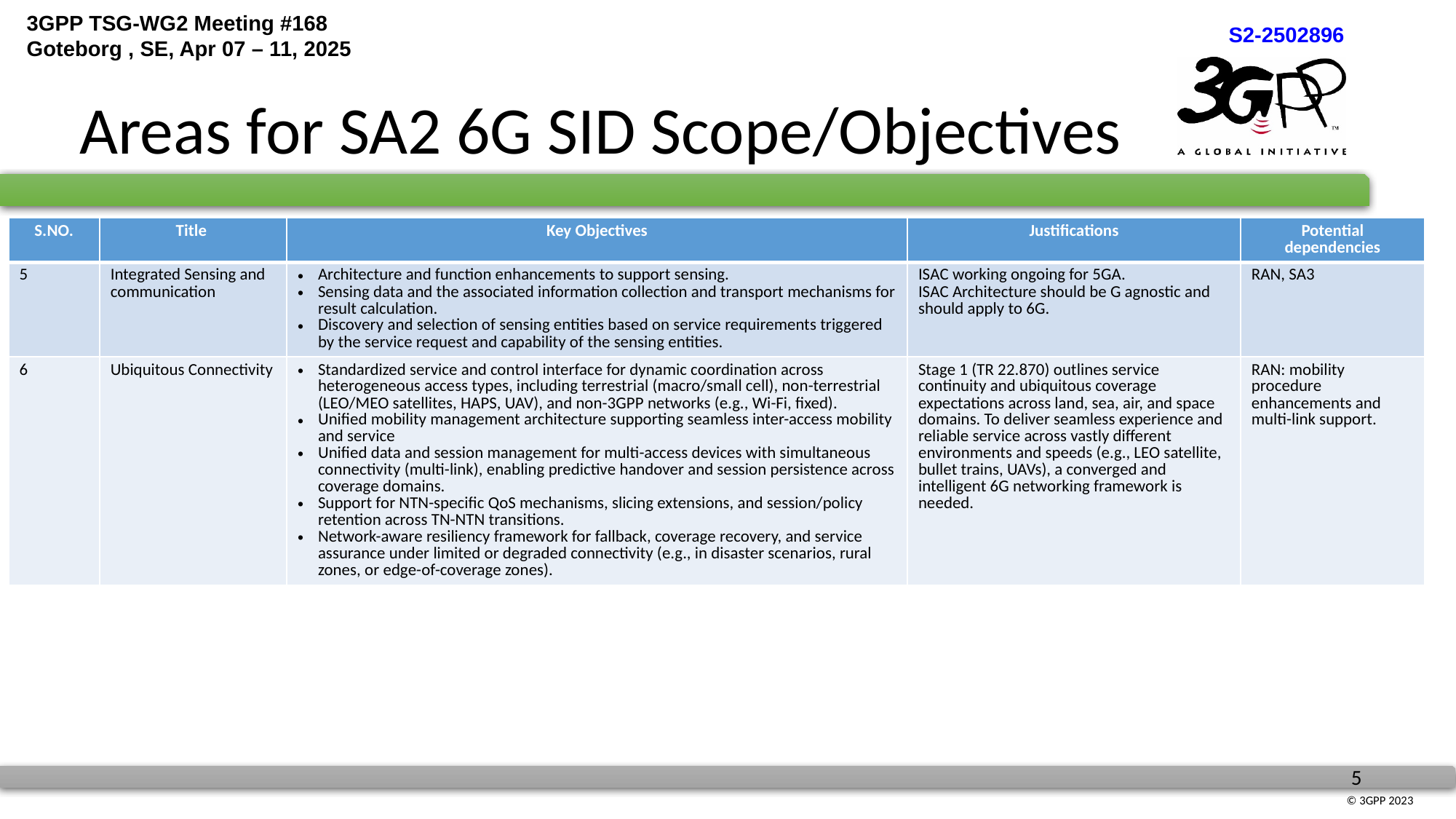

# Areas for SA2 6G SID Scope/Objectives
| S.NO. | Title | Key Objectives | Justifications | Potential dependencies |
| --- | --- | --- | --- | --- |
| 5 | Integrated Sensing and communication | Architecture and function enhancements to support sensing. Sensing data and the associated information collection and transport mechanisms for result calculation. Discovery and selection of sensing entities based on service requirements triggered by the service request and capability of the sensing entities. | ISAC working ongoing for 5GA. ISAC Architecture should be G agnostic and should apply to 6G. | RAN, SA3 |
| 6 | Ubiquitous Connectivity | Standardized service and control interface for dynamic coordination across heterogeneous access types, including terrestrial (macro/small cell), non-terrestrial (LEO/MEO satellites, HAPS, UAV), and non-3GPP networks (e.g., Wi-Fi, fixed). Unified mobility management architecture supporting seamless inter-access mobility and service Unified data and session management for multi-access devices with simultaneous connectivity (multi-link), enabling predictive handover and session persistence across coverage domains. Support for NTN-specific QoS mechanisms, slicing extensions, and session/policy retention across TN-NTN transitions. Network-aware resiliency framework for fallback, coverage recovery, and service assurance under limited or degraded connectivity (e.g., in disaster scenarios, rural zones, or edge-of-coverage zones). | Stage 1 (TR 22.870) outlines service continuity and ubiquitous coverage expectations across land, sea, air, and space domains. To deliver seamless experience and reliable service across vastly different environments and speeds (e.g., LEO satellite, bullet trains, UAVs), a converged and intelligent 6G networking framework is needed. | RAN: mobility procedure enhancements and multi-link support. |